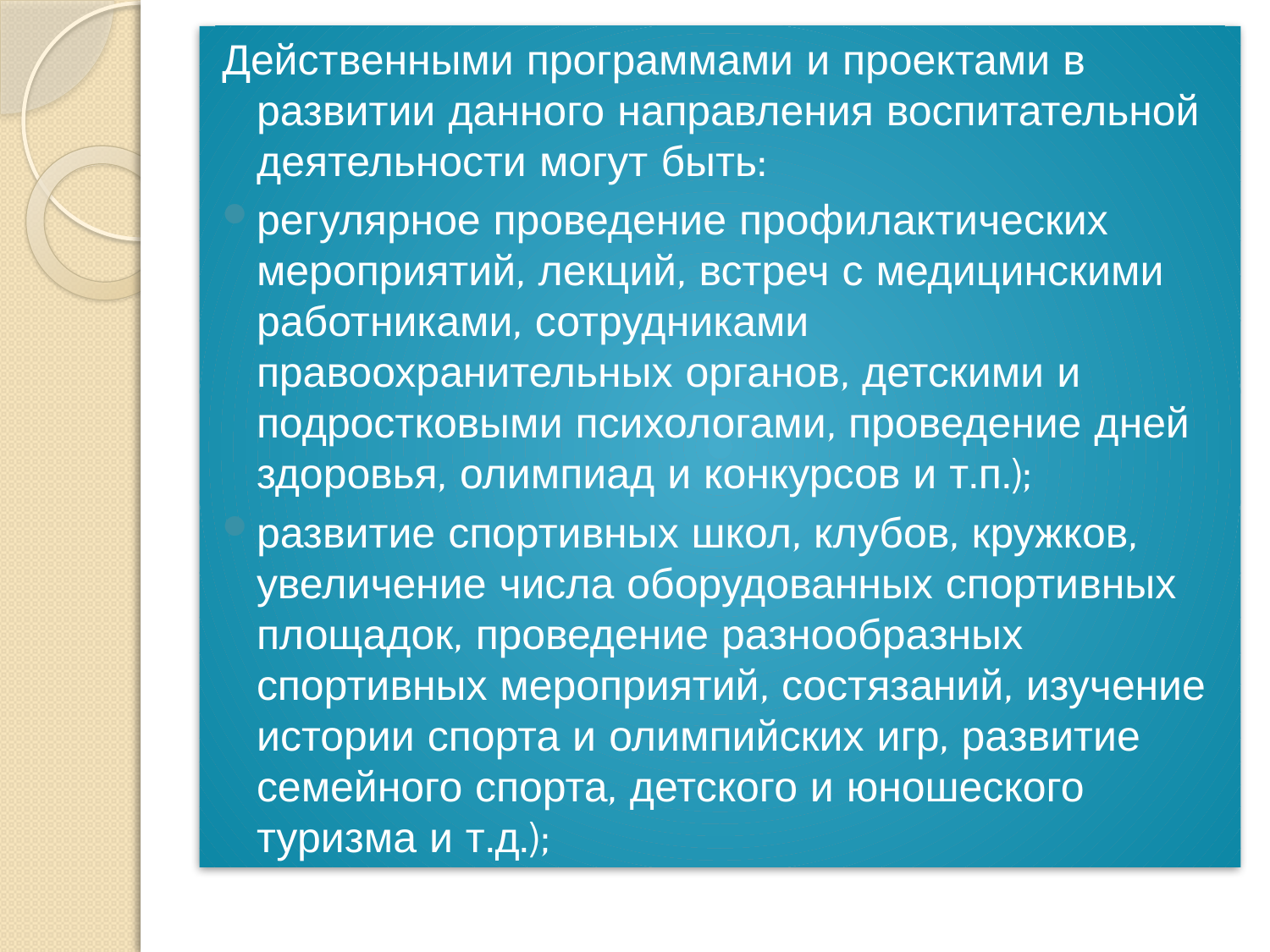

Действенными программами и проектами в развитии данного направления воспитательной деятельности могут быть:
регулярное проведение профилактических мероприятий, лекций, встреч с медицинскими работниками, сотрудниками правоохранительных органов, детскими и подростковыми психологами, проведение дней здоровья, олимпиад и конкурсов и т.п.);
развитие спортивных школ, клубов, кружков, увеличение числа оборудованных спортивных площадок, проведение разнообразных спортивных мероприятий, состязаний, изучение истории спорта и олимпийских игр, развитие семейного спорта, детского и юношеского туризма и т.д.);